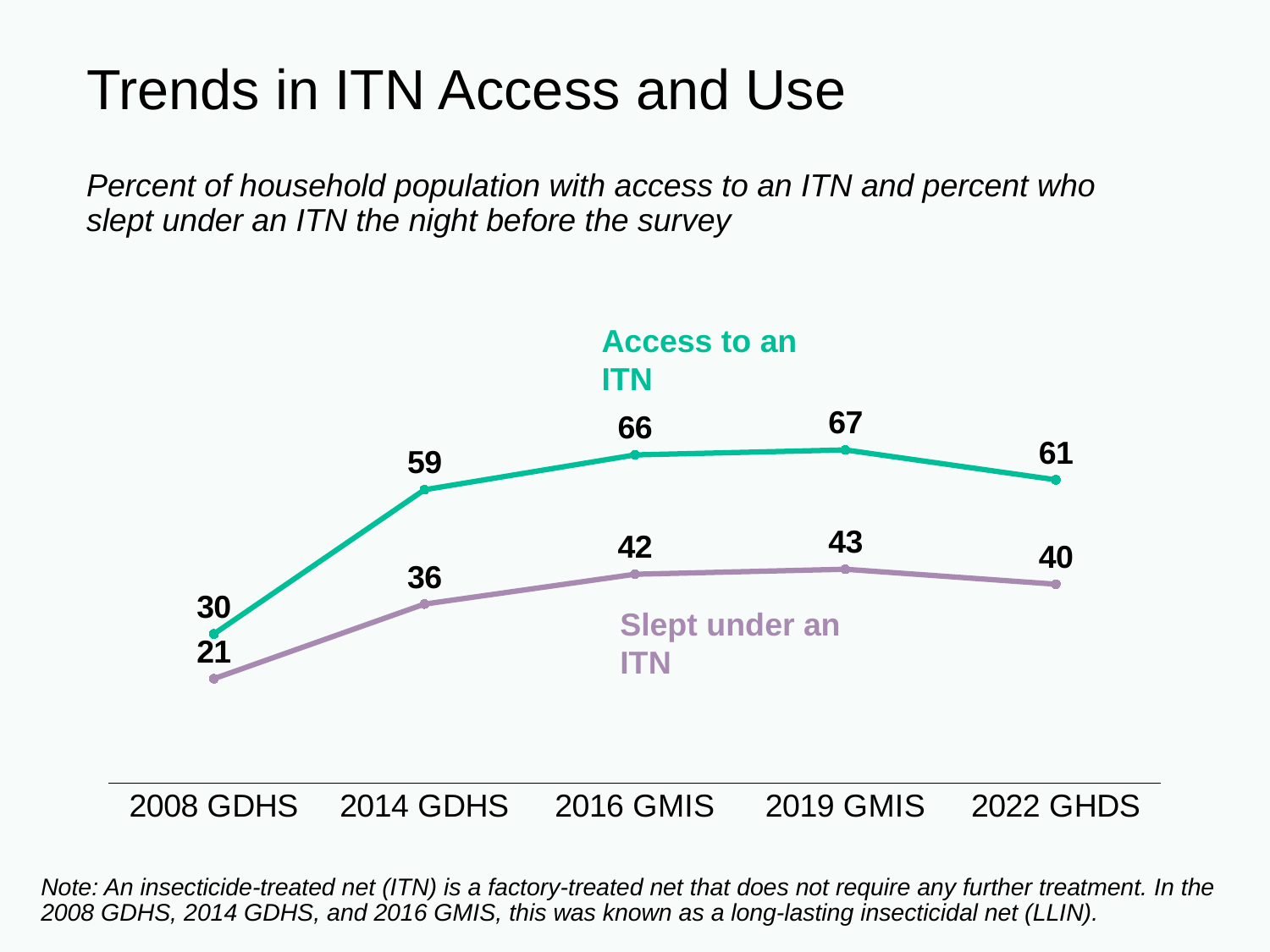

Trends in ITN Access and Use
Percent of household population with access to an ITN and percent who slept under an ITN the night before the survey

### Chart

| Category | Access | Slept under |
|---|---|---|
| 2008 GDHS | 30.0 | 21.0 |
| 2014 GDHS | 59.0 | 36.0 |
| 2016 GMIS | 66.0 | 42.0 |
| 2019 GMIS | 67.0 | 43.0 |
| 2022 GHDS | 61.0 | 40.0 |
Access to an ITN
Slept under an ITN
Note: An insecticide-treated net (ITN) is a factory-treated net that does not require any further treatment. In the 2008 GDHS, 2014 GDHS, and 2016 GMIS, this was known as a long-lasting insecticidal net (LLIN).